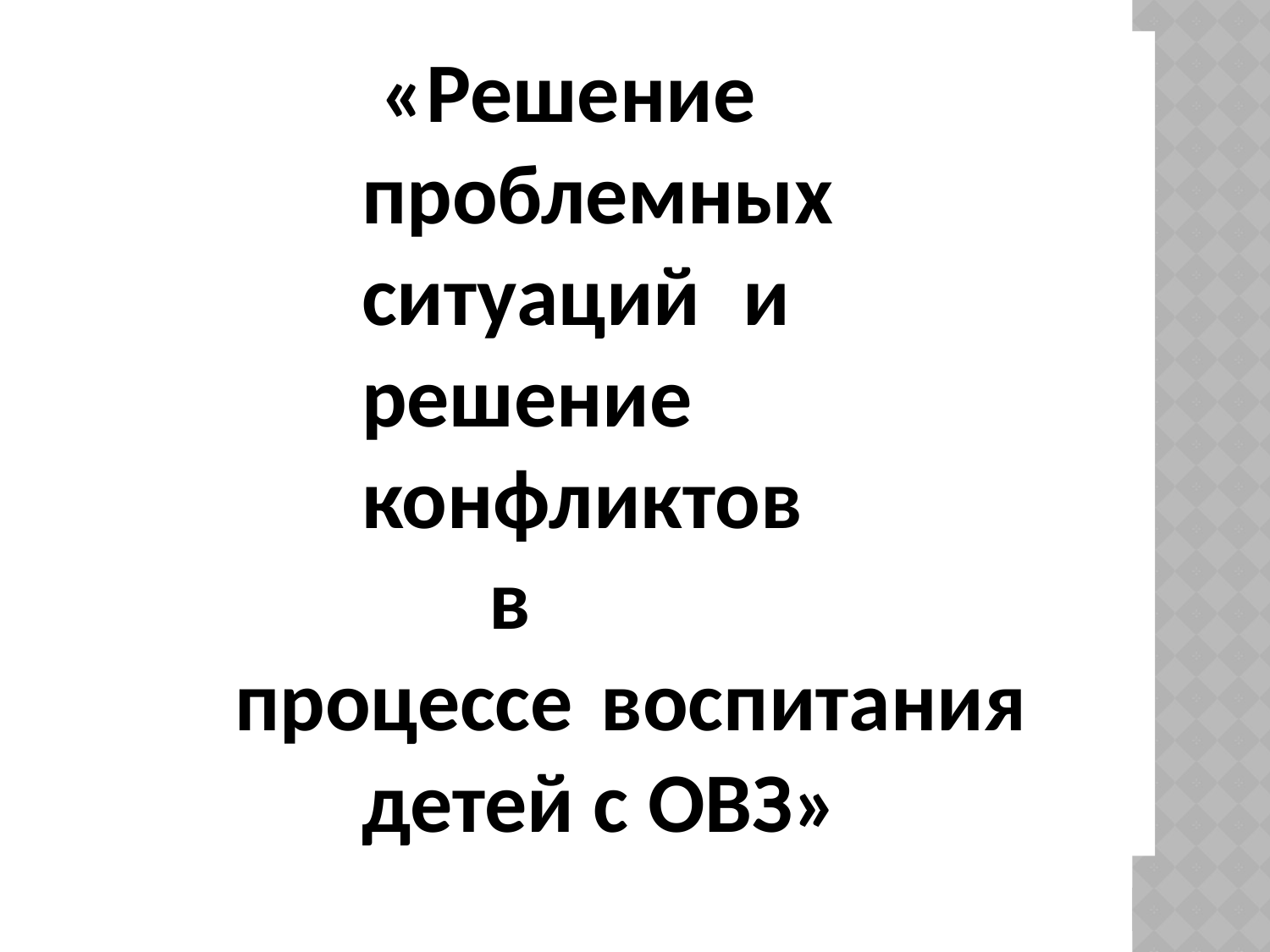

«Решение
		проблемных
		ситуаций 	и
		решение
		конфликтов
			в
	процессе воспитания 			детей с ОВЗ»